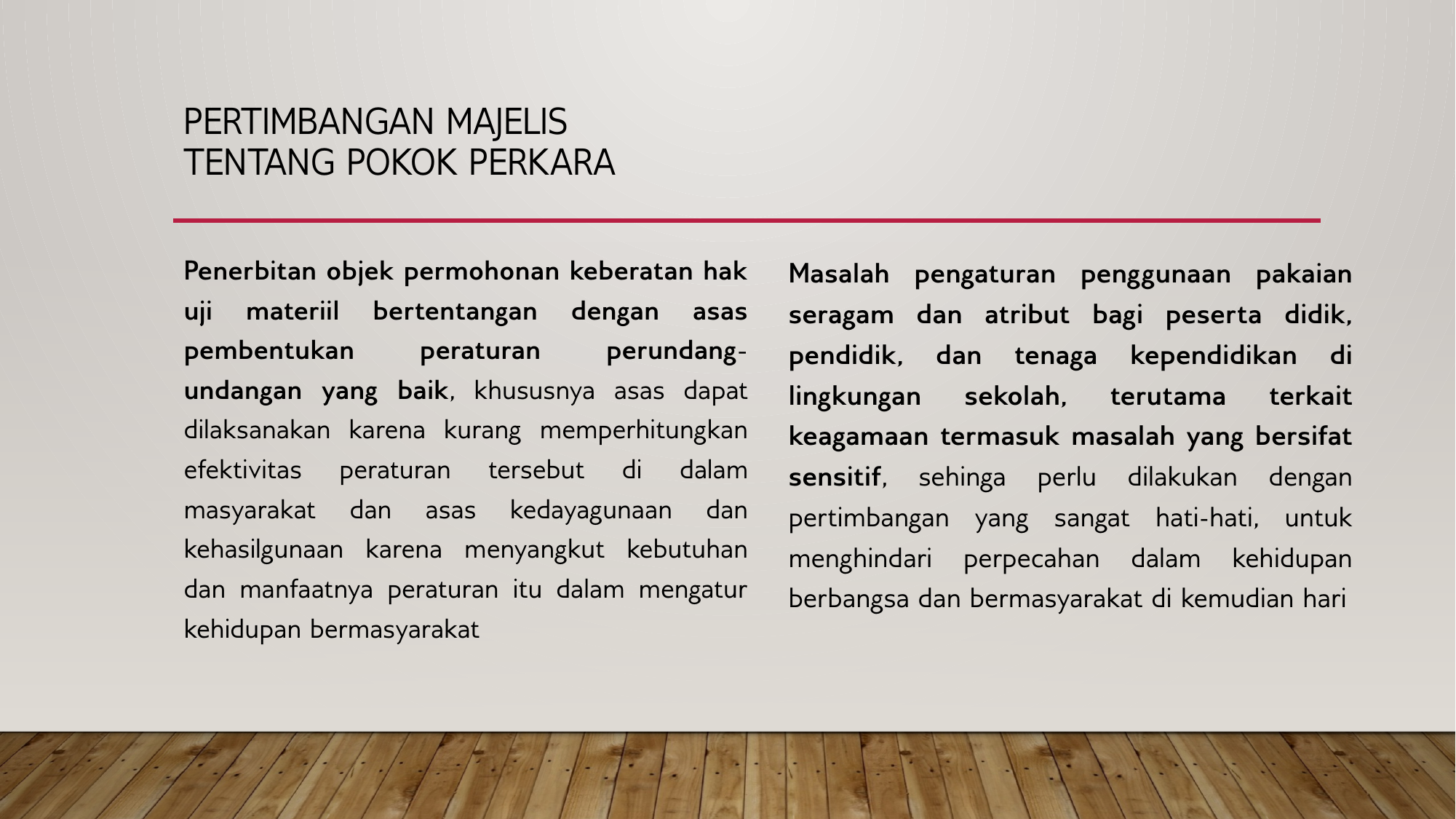

# Pertimbangan majelis TENTANG Pokok perkara
Penerbitan objek permohonan keberatan hak uji materiil bertentangan dengan asas pembentukan peraturan perundang-undangan yang baik, khususnya asas dapat dilaksanakan karena kurang memperhitungkan efektivitas peraturan tersebut di dalam masyarakat dan asas kedayagunaan dan kehasilgunaan karena menyangkut kebutuhan dan manfaatnya peraturan itu dalam mengatur kehidupan bermasyarakat
Masalah pengaturan penggunaan pakaian seragam dan atribut bagi peserta didik, pendidik, dan tenaga kependidikan di lingkungan sekolah, terutama terkait keagamaan termasuk masalah yang bersifat sensitif, sehinga perlu dilakukan dengan pertimbangan yang sangat hati-hati, untuk menghindari perpecahan dalam kehidupan berbangsa dan bermasyarakat di kemudian hari